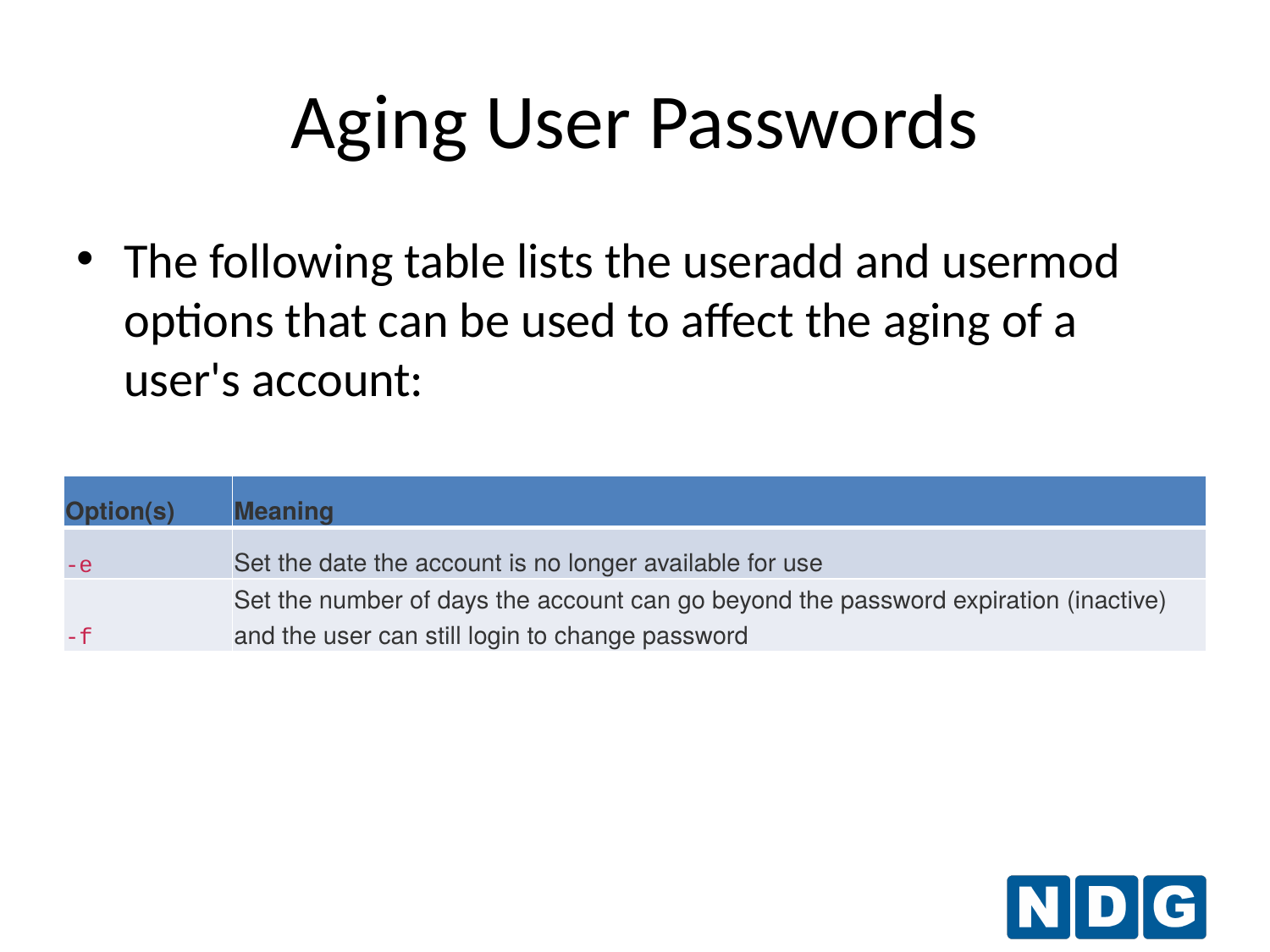

# Aging User Passwords
The following table lists the useradd and usermod options that can be used to affect the aging of a user's account:
| Option(s) | Meaning |
| --- | --- |
| -e | Set the date the account is no longer available for use |
| -f | Set the number of days the account can go beyond the password expiration (inactive) and the user can still login to change password |